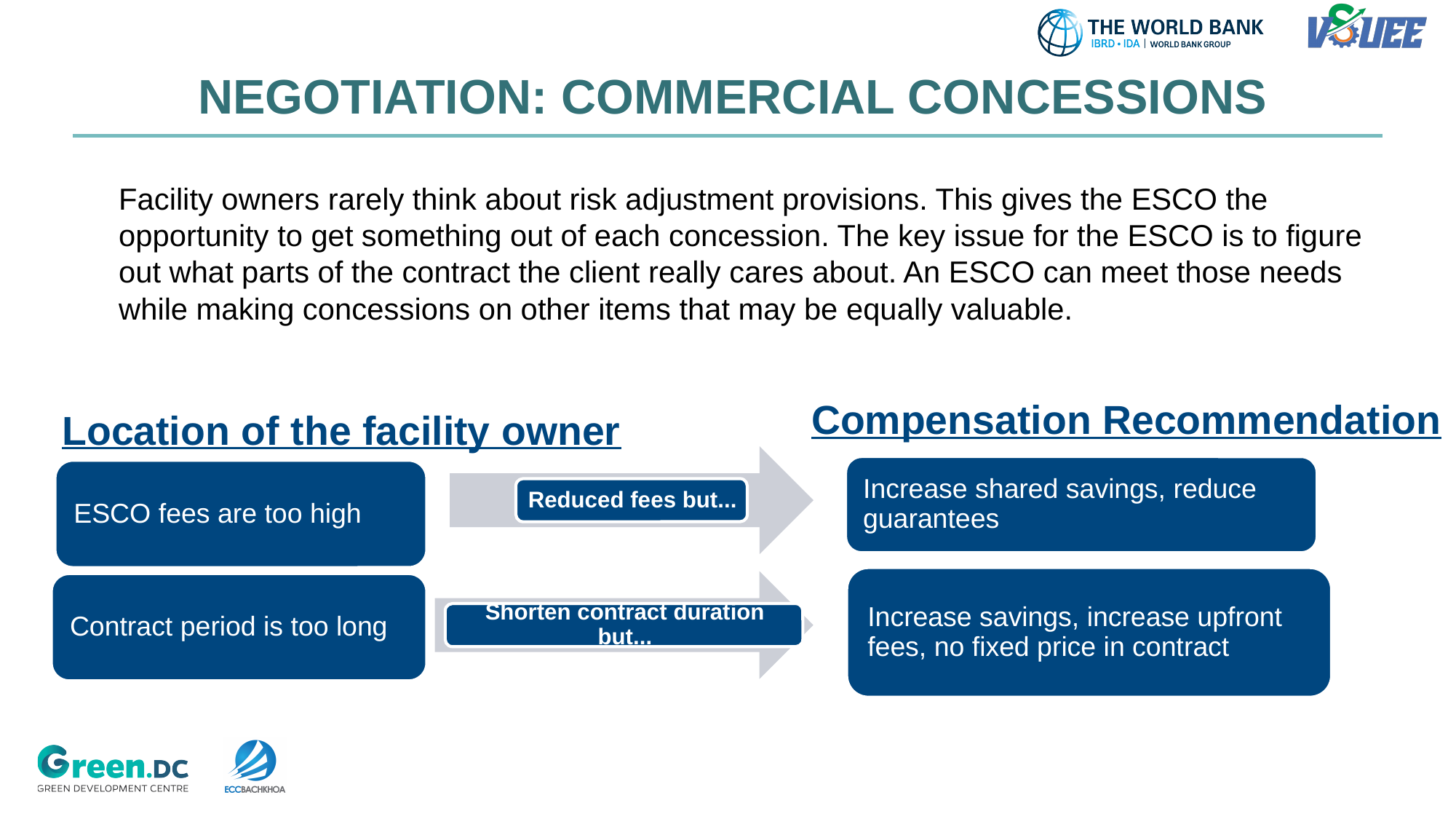

| NEGOTIATION: COMMERCIAL CONCESSIONS |
| --- |
Facility owners rarely think about risk adjustment provisions. This gives the ESCO the opportunity to get something out of each concession. The key issue for the ESCO is to figure out what parts of the contract the client really cares about. An ESCO can meet those needs while making concessions on other items that may be equally valuable.
Compensation Recommendation
Location of the facility owner
Reduced fees but...
Increase shared savings, reduce guarantees
ESCO fees are too high
Increase savings, increase upfront fees, no fixed price in contract
Shorten contract duration but...
Contract period is too long